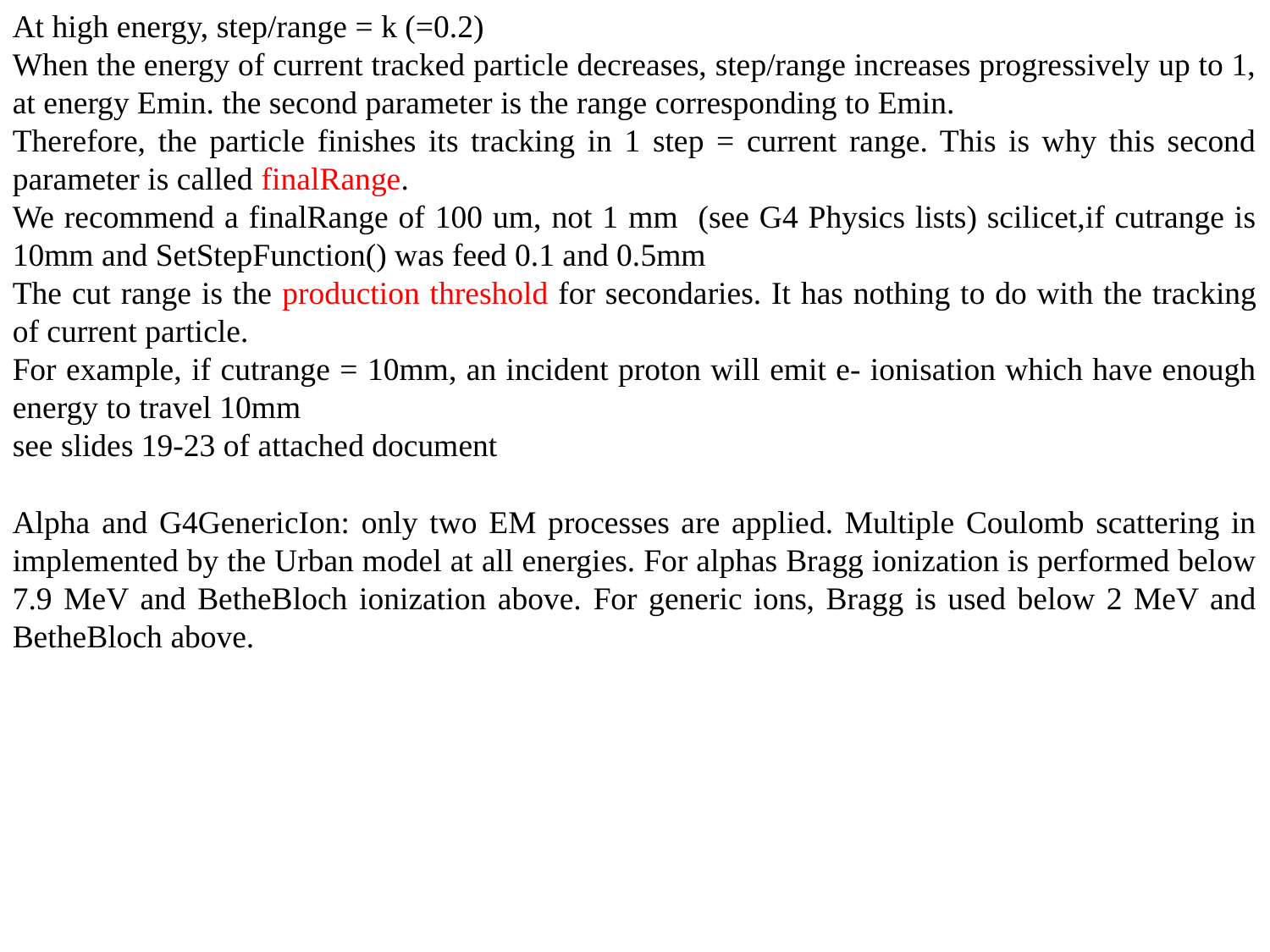

At high energy, step/range = k (=0.2)
When the energy of current tracked particle decreases, step/range increases progressively up to 1, at energy Emin. the second parameter is the range corresponding to Emin.
Therefore, the particle finishes its tracking in 1 step = current range. This is why this second parameter is called finalRange.
We recommend a finalRange of 100 um, not 1 mm  (see G4 Physics lists) scilicet,if cutrange is 10mm and SetStepFunction() was feed 0.1 and 0.5mm
The cut range is the production threshold for secondaries. It has nothing to do with the tracking of current particle.
For example, if cutrange = 10mm, an incident proton will emit e- ionisation which have enough energy to travel 10mm
see slides 19-23 of attached document
Alpha and G4GenericIon: only two EM processes are applied. Multiple Coulomb scattering in implemented by the Urban model at all energies. For alphas Bragg ionization is performed below 7.9 MeV and BetheBloch ionization above. For generic ions, Bragg is used below 2 MeV and BetheBloch above.